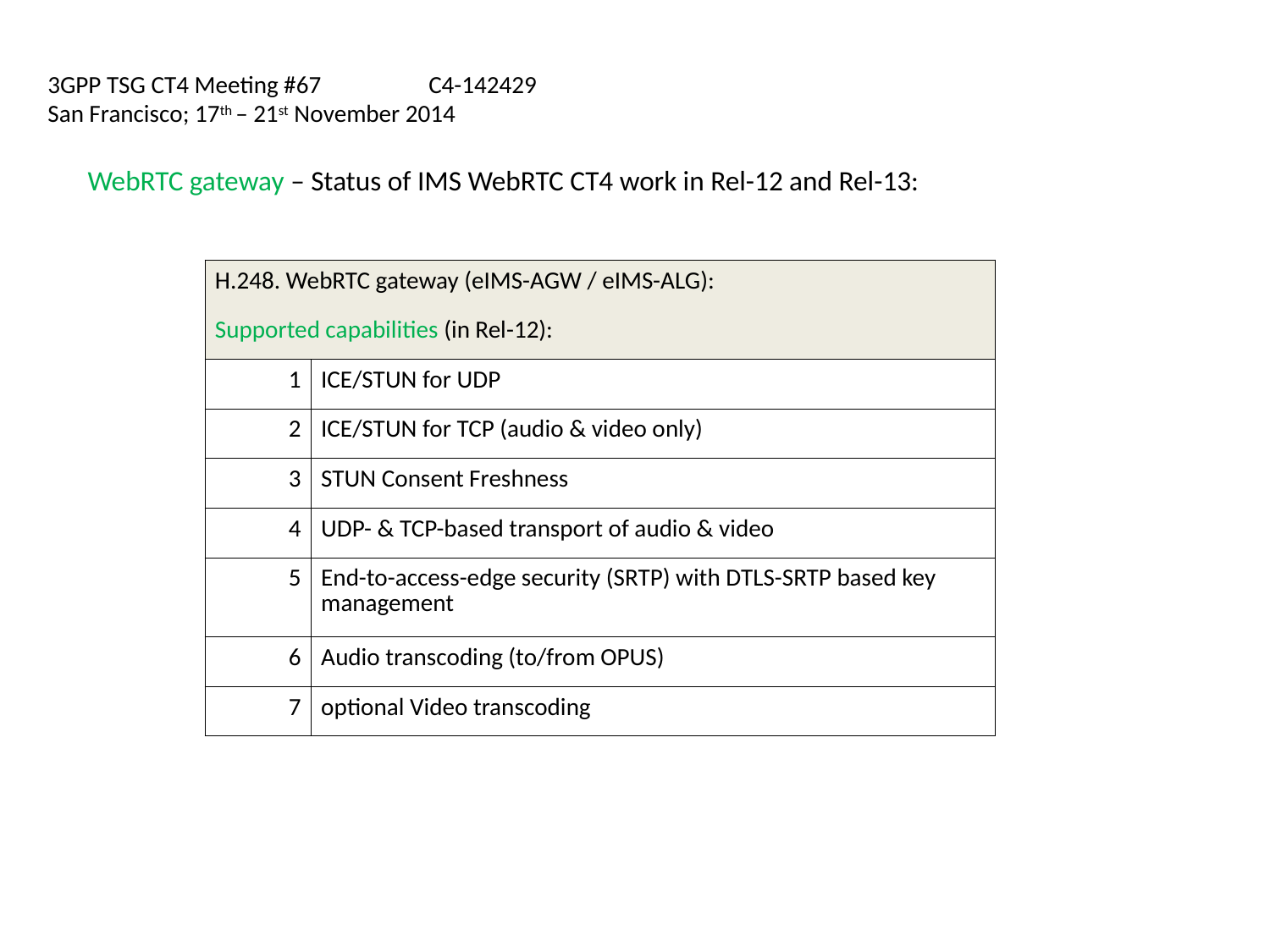

3GPP TSG CT4 Meeting #67	C4-142429
San Francisco; 17th – 21st November 2014
# WebRTC gateway – Status of IMS WebRTC CT4 work in Rel-12 and Rel-13:
| H.248. WebRTC gateway (eIMS-AGW / eIMS-ALG): |  |
| --- | --- |
| Supported capabilities (in Rel-12): |  |
| 1 | ICE/STUN for UDP |
| 2 | ICE/STUN for TCP (audio & video only) |
| 3 | STUN Consent Freshness |
| 4 | UDP- & TCP-based transport of audio & video |
| 5 | End-to-access-edge security (SRTP) with DTLS-SRTP based key management |
| 6 | Audio transcoding (to/from OPUS) |
| 7 | optional Video transcoding |